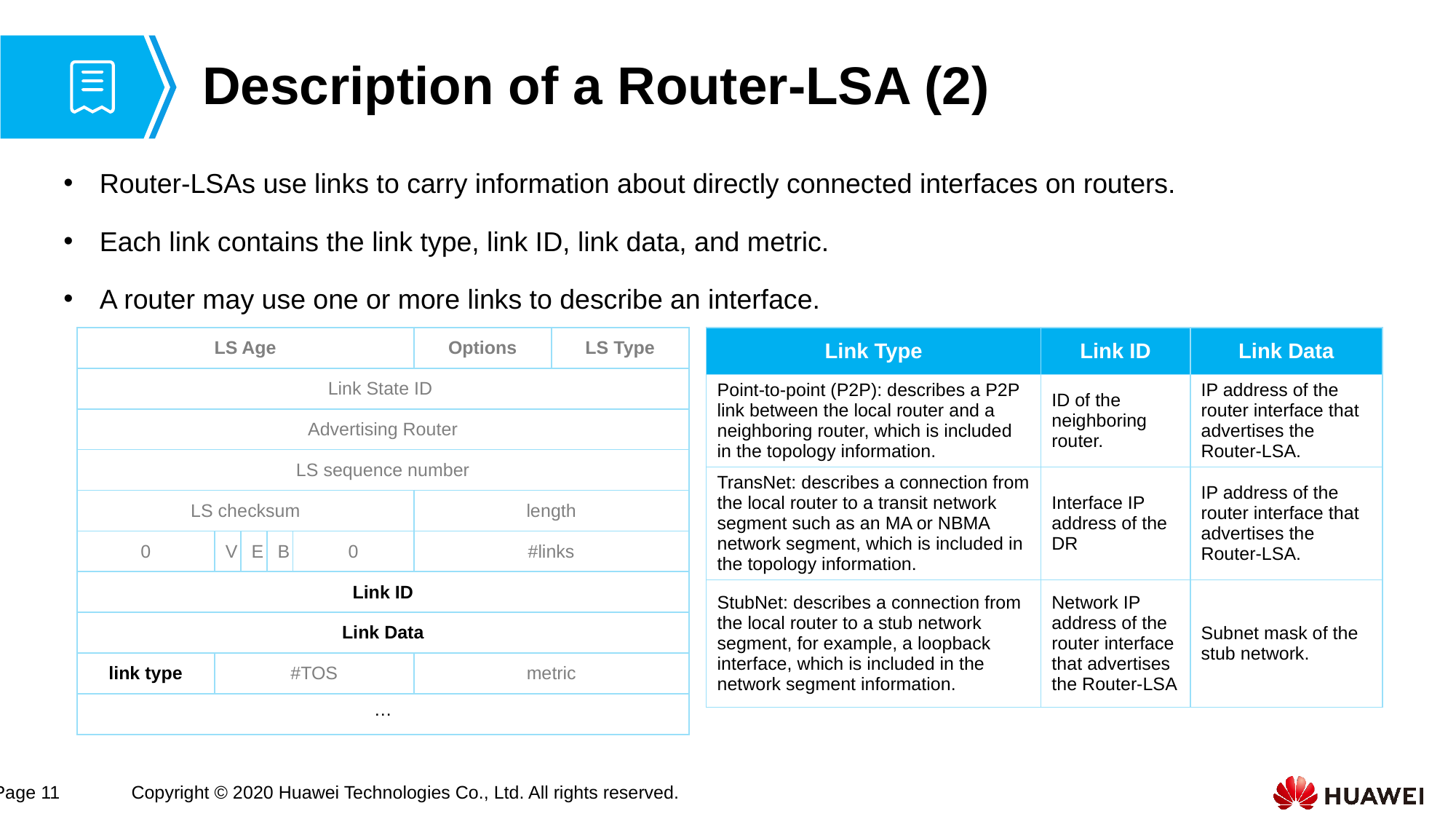

# Description of a Router-LSA (2)
Router-LSAs use links to carry information about directly connected interfaces on routers.
Each link contains the link type, link ID, link data, and metric.
A router may use one or more links to describe an interface.
| LS Age |  |  |  |  | Options | LS Type |
| --- | --- | --- | --- | --- | --- | --- |
| Link State ID |  |  |  |  |  |  |
| Advertising Router |  |  |  |  |  |  |
| LS sequence number |  |  |  |  |  |  |
| LS checksum |  |  |  |  | length |  |
| 0 | V | E | B | 0 | #links |  |
| Link ID |  |  |  |  |  |  |
| Link Data |  |  |  |  |  |  |
| link type | #TOS |  |  |  | metric |  |
| … |  |  |  |  |  |  |
| Link Type | Link ID | Link Data |
| --- | --- | --- |
| Point-to-point (P2P): describes a P2P link between the local router and a neighboring router, which is included in the topology information. | ID of the neighboring router. | IP address of the router interface that advertises the Router-LSA. |
| TransNet: describes a connection from the local router to a transit network segment such as an MA or NBMA network segment, which is included in the topology information. | Interface IP address of the DR | IP address of the router interface that advertises the Router-LSA. |
| StubNet: describes a connection from the local router to a stub network segment, for example, a loopback interface, which is included in the network segment information. | Network IP address of the router interface that advertises the Router-LSA | Subnet mask of the stub network. |